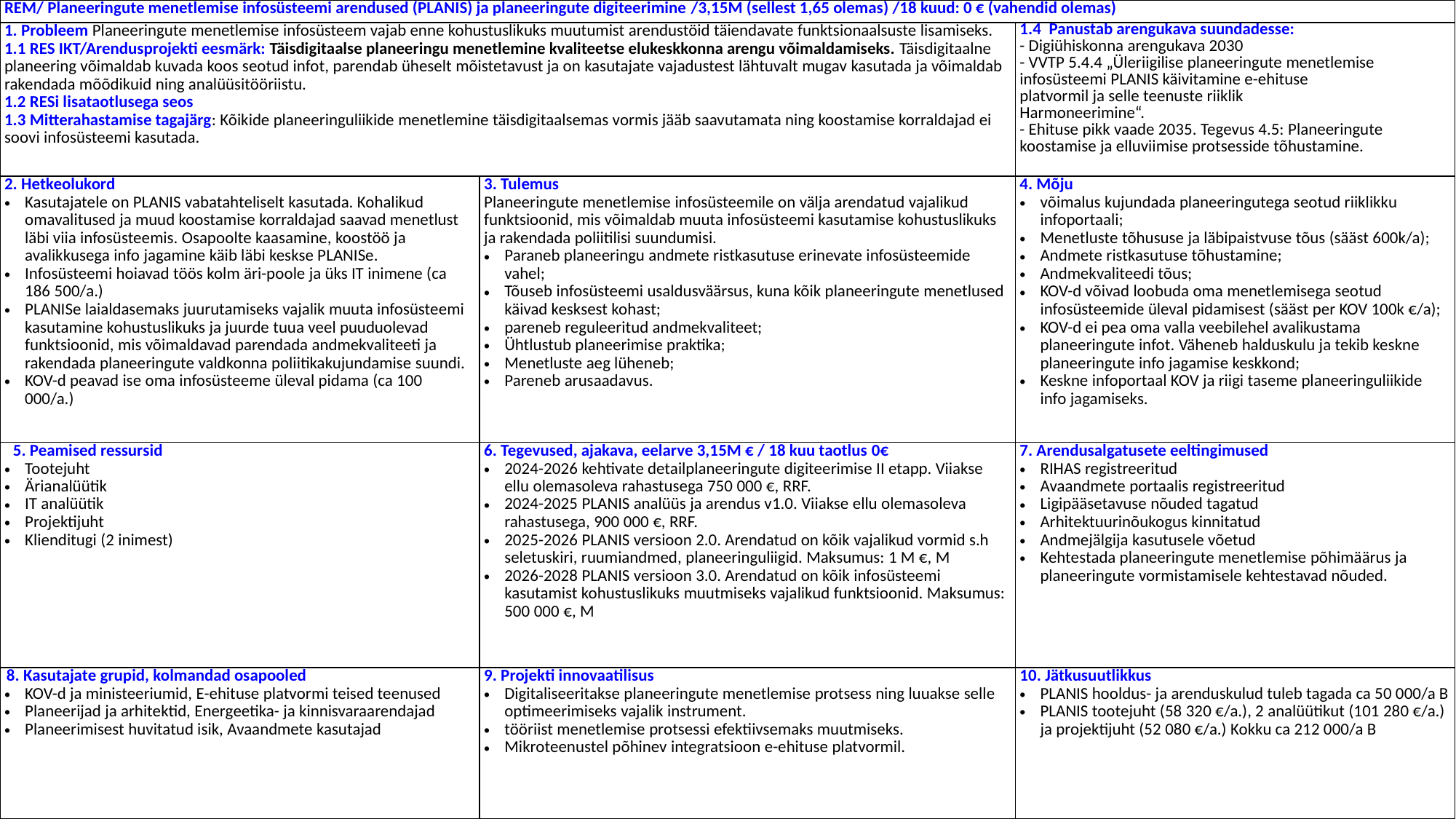

| REM/ Planeeringute menetlemise infosüsteemi arendused (PLANIS) ja planeeringute digiteerimine /3,15M (sellest 1,65 olemas) /18 kuud: 0 € (vahendid olemas) |  |  |
| --- | --- | --- |
| 1. Probleem Planeeringute menetlemise infosüsteem vajab enne kohustuslikuks muutumist arendustöid täiendavate funktsionaalsuste lisamiseks. 1.1 RES IKT/Arendusprojekti eesmärk: Täisdigitaalse planeeringu menetlemine kvaliteetse elukeskkonna arengu võimaldamiseks. Täisdigitaalne planeering võimaldab kuvada koos seotud infot, parendab üheselt mõistetavust ja on kasutajate vajadustest lähtuvalt mugav kasutada ja võimaldab rakendada mõõdikuid ning analüüsitööriistu. 1.2 RESi lisataotlusega seos 1.3 Mitterahastamise tagajärg: Kõikide planeeringuliikide menetlemine täisdigitaalsemas vormis jääb saavutamata ning koostamise korraldajad ei soovi infosüsteemi kasutada. |  | 1.4  Panustab arengukava suundadesse: - Digiühiskonna arengukava 2030 - VVTP 5.4.4 „Üleriigilise planeeringute menetlemise infosüsteemi PLANIS käivitamine e-ehituse platvormil ja selle teenuste riiklik Harmoneerimine“. - Ehituse pikk vaade 2035. Tegevus 4.5: Planeeringute koostamise ja elluviimise protsesside tõhustamine. |
| 2. Hetkeolukord Kasutajatele on PLANIS vabatahteliselt kasutada. Kohalikud omavalitused ja muud koostamise korraldajad saavad menetlust läbi viia infosüsteemis. Osapoolte kaasamine, koostöö ja avalikkusega info jagamine käib läbi keskse PLANISe. Infosüsteemi hoiavad töös kolm äri-poole ja üks IT inimene (ca 186 500/a.) PLANISe laialdasemaks juurutamiseks vajalik muuta infosüsteemi kasutamine kohustuslikuks ja juurde tuua veel puuduolevad funktsioonid, mis võimaldavad parendada andmekvaliteeti ja rakendada planeeringute valdkonna poliitikakujundamise suundi. KOV-d peavad ise oma infosüsteeme üleval pidama (ca 100 000/a.) | 3. Tulemus  Planeeringute menetlemise infosüsteemile on välja arendatud vajalikud funktsioonid, mis võimaldab muuta infosüsteemi kasutamise kohustuslikuks ja rakendada poliitilisi suundumisi. Paraneb planeeringu andmete ristkasutuse erinevate infosüsteemide vahel; Tõuseb infosüsteemi usaldusväärsus, kuna kõik planeeringute menetlused käivad kesksest kohast; pareneb reguleeritud andmekvaliteet; Ühtlustub planeerimise praktika; Menetluste aeg lüheneb; Pareneb arusaadavus. | 4. Mõju  võimalus kujundada planeeringutega seotud riiklikku infoportaali; Menetluste tõhususe ja läbipaistvuse tõus (sääst 600k/a); Andmete ristkasutuse tõhustamine; Andmekvaliteedi tõus; KOV-d võivad loobuda oma menetlemisega seotud infosüsteemide üleval pidamisest (sääst per KOV 100k €/a); KOV-d ei pea oma valla veebilehel avalikustama planeeringute infot. Väheneb halduskulu ja tekib keskne planeeringute info jagamise keskkond; Keskne infoportaal KOV ja riigi taseme planeeringuliikide info jagamiseks. |
| 5. Peamised ressursid  Tootejuht Ärianalüütik IT analüütik Projektijuht Klienditugi (2 inimest) | 6. Tegevused, ajakava, eelarve 3,15M € / 18 kuu taotlus 0€ 2024-2026 kehtivate detailplaneeringute digiteerimise II etapp. Viiakse ellu olemasoleva rahastusega 750 000 €, RRF. 2024-2025 PLANIS analüüs ja arendus v1.0. Viiakse ellu olemasoleva rahastusega, 900 000 €, RRF. 2025-2026 PLANIS versioon 2.0. Arendatud on kõik vajalikud vormid s.h seletuskiri, ruumiandmed, planeeringuliigid. Maksumus: 1 M €, M 2026-2028 PLANIS versioon 3.0. Arendatud on kõik infosüsteemi kasutamist kohustuslikuks muutmiseks vajalikud funktsioonid. Maksumus: 500 000 €, M | 7. Arendusalgatusete eeltingimused RIHAS registreeritud Avaandmete portaalis registreeritud Ligipääsetavuse nõuded tagatud Arhitektuurinõukogus kinnitatud Andmejälgija kasutusele võetud Kehtestada planeeringute menetlemise põhimäärus ja planeeringute vormistamisele kehtestavad nõuded. |
| 8. Kasutajate grupid, kolmandad osapooled KOV-d ja ministeeriumid, E-ehituse platvormi teised teenused Planeerijad ja arhitektid, Energeetika- ja kinnisvaraarendajad Planeerimisest huvitatud isik, Avaandmete kasutajad | 9. Projekti innovaatilisus Digitaliseeritakse planeeringute menetlemise protsess ning luuakse selle optimeerimiseks vajalik instrument. tööriist menetlemise protsessi efektiivsemaks muutmiseks. Mikroteenustel põhinev integratsioon e-ehituse platvormil. | 10. Jätkusuutlikkus PLANIS hooldus- ja arenduskulud tuleb tagada ca 50 000/a B PLANIS tootejuht (58 320 €/a.), 2 analüütikut (101 280 €/a.) ja projektijuht (52 080 €/a.) Kokku ca 212 000/a B |